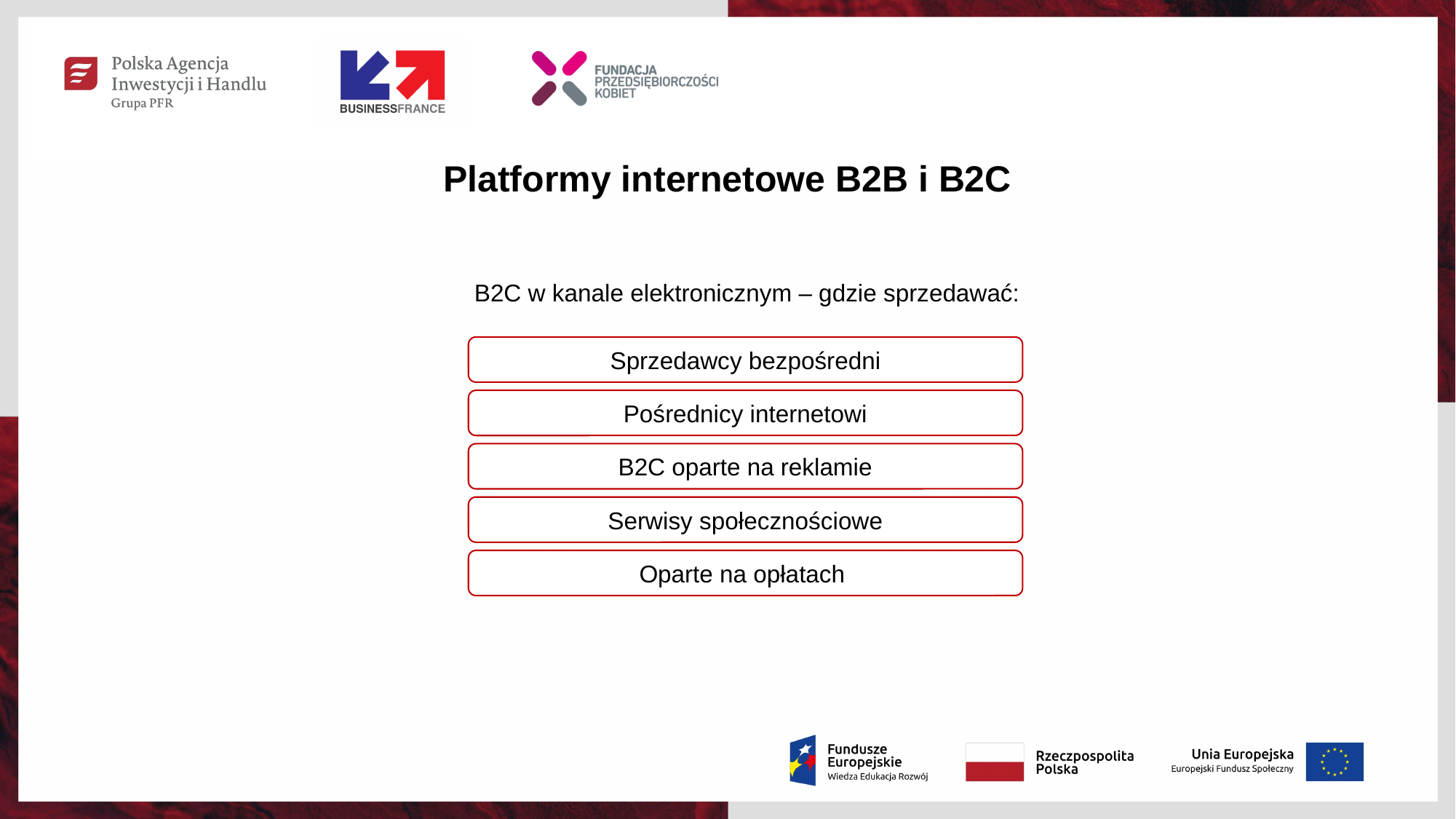

Platformy internetowe B2B i B2C
 B2C w kanale elektronicznym – gdzie sprzedawać:

Sprzedawcy bezpośredni

Pośrednicy internetowi

B2C oparte na reklamie

Serwisy społecznościowe

Oparte na opłatach